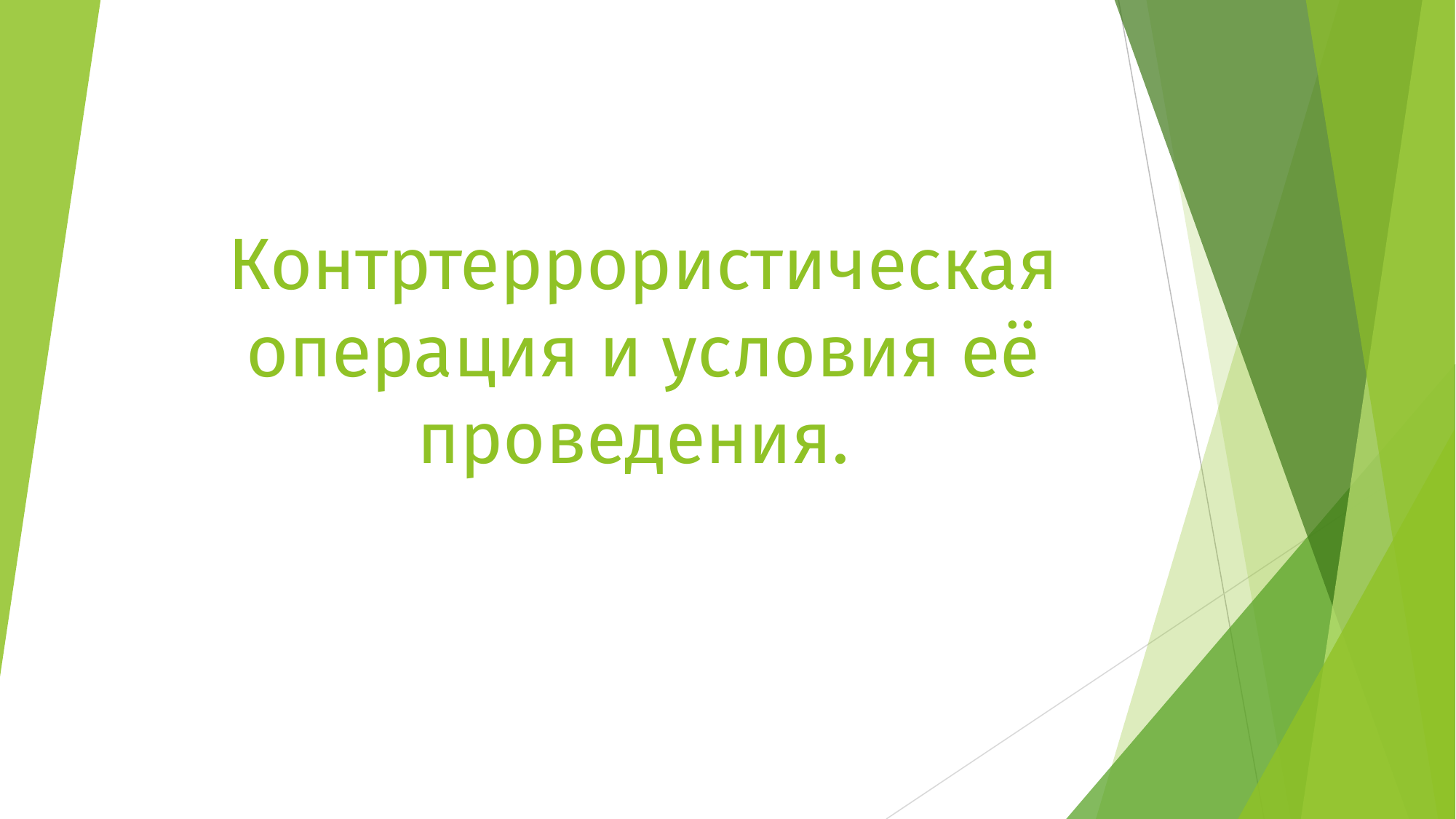

# Контртеррористическая операция и условия её проведения.